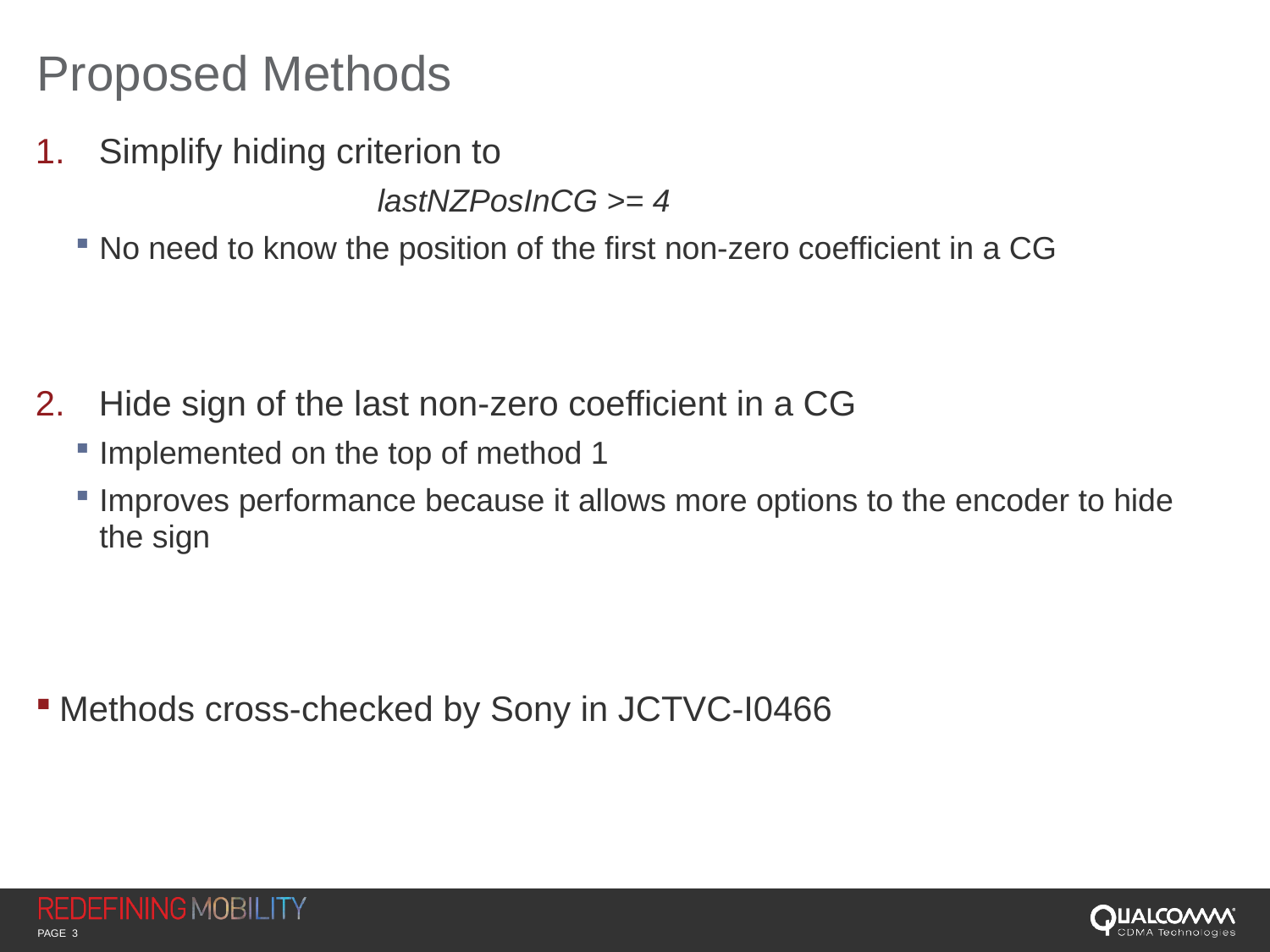

# Proposed Methods
Simplify hiding criterion to
                                  lastNZPosInCG >= 4
No need to know the position of the first non-zero coefficient in a CG

Hide sign of the last non-zero coefficient in a CG
Implemented on the top of method 1
Improves performance because it allows more options to the encoder to hide the sign

Methods cross-checked by Sony in JCTVC-I0466